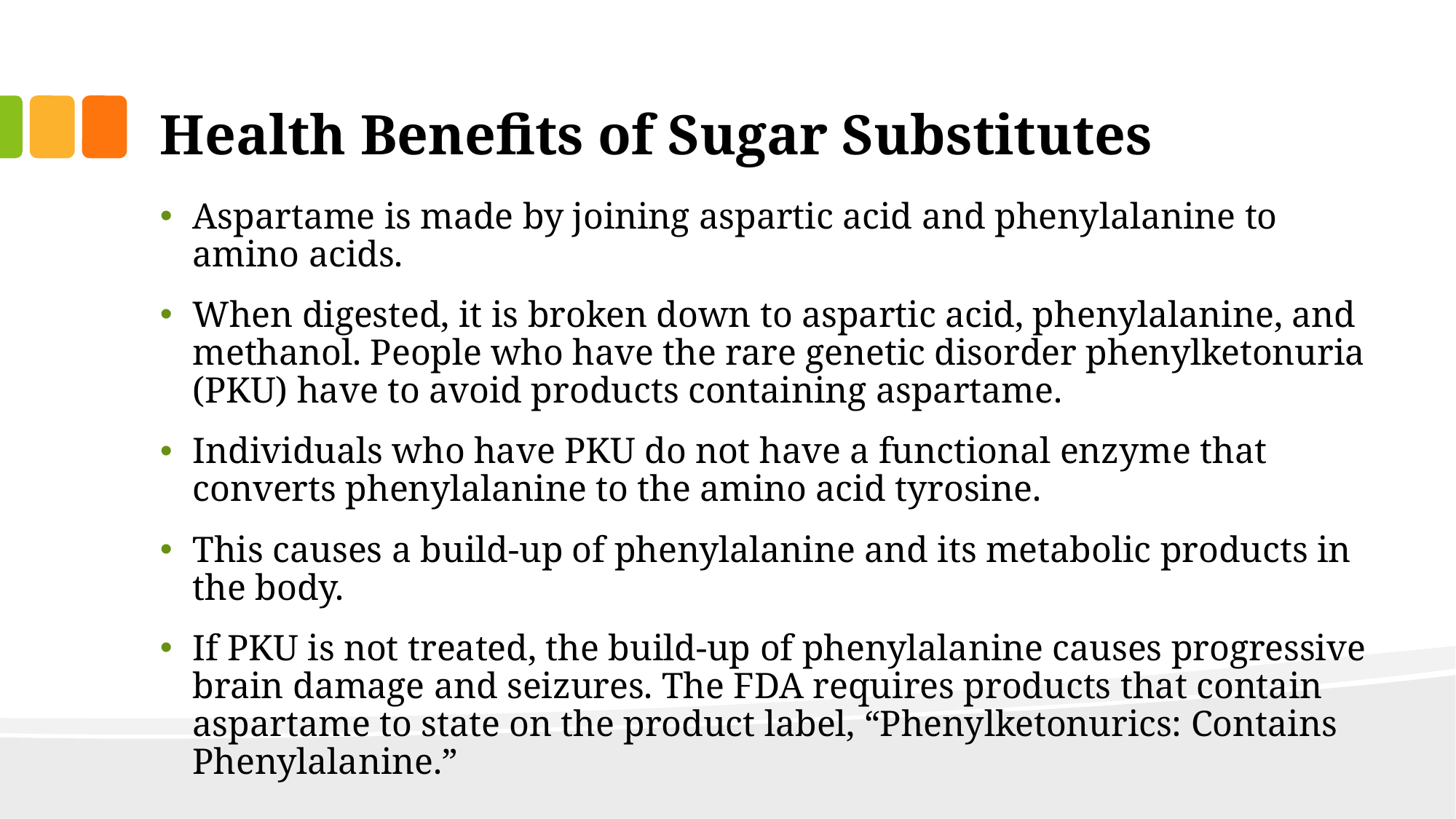

# Health Benefits of Sugar Substitutes
Aspartame is made by joining aspartic acid and phenylalanine to amino acids.
When digested, it is broken down to aspartic acid, phenylalanine, and methanol. People who have the rare genetic disorder phenylketonuria (PKU) have to avoid products containing aspartame.
Individuals who have PKU do not have a functional enzyme that converts phenylalanine to the amino acid tyrosine.
This causes a build-up of phenylalanine and its metabolic products in the body.
If PKU is not treated, the build-up of phenylalanine causes progressive brain damage and seizures. The FDA requires products that contain aspartame to state on the product label, “Phenylketonurics: Contains Phenylalanine.”